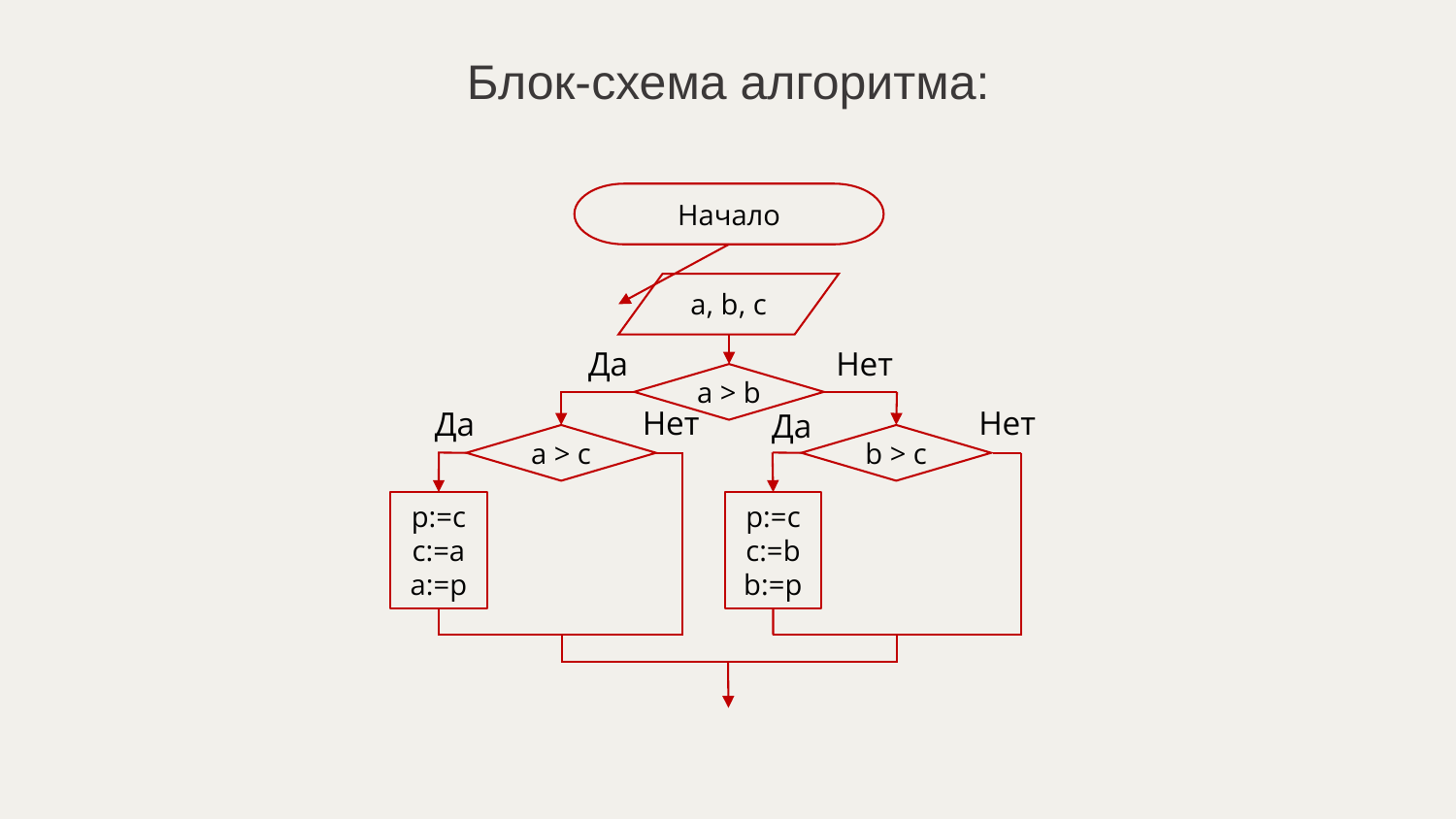

Блок-схема алгоритма:
Начало
a, b, с
Нет
Да
a > b
Нет
Нет
Да
Да
a > c
b > c
p:=с
c:=a
a:=p
p:=с
c:=b
b:=p